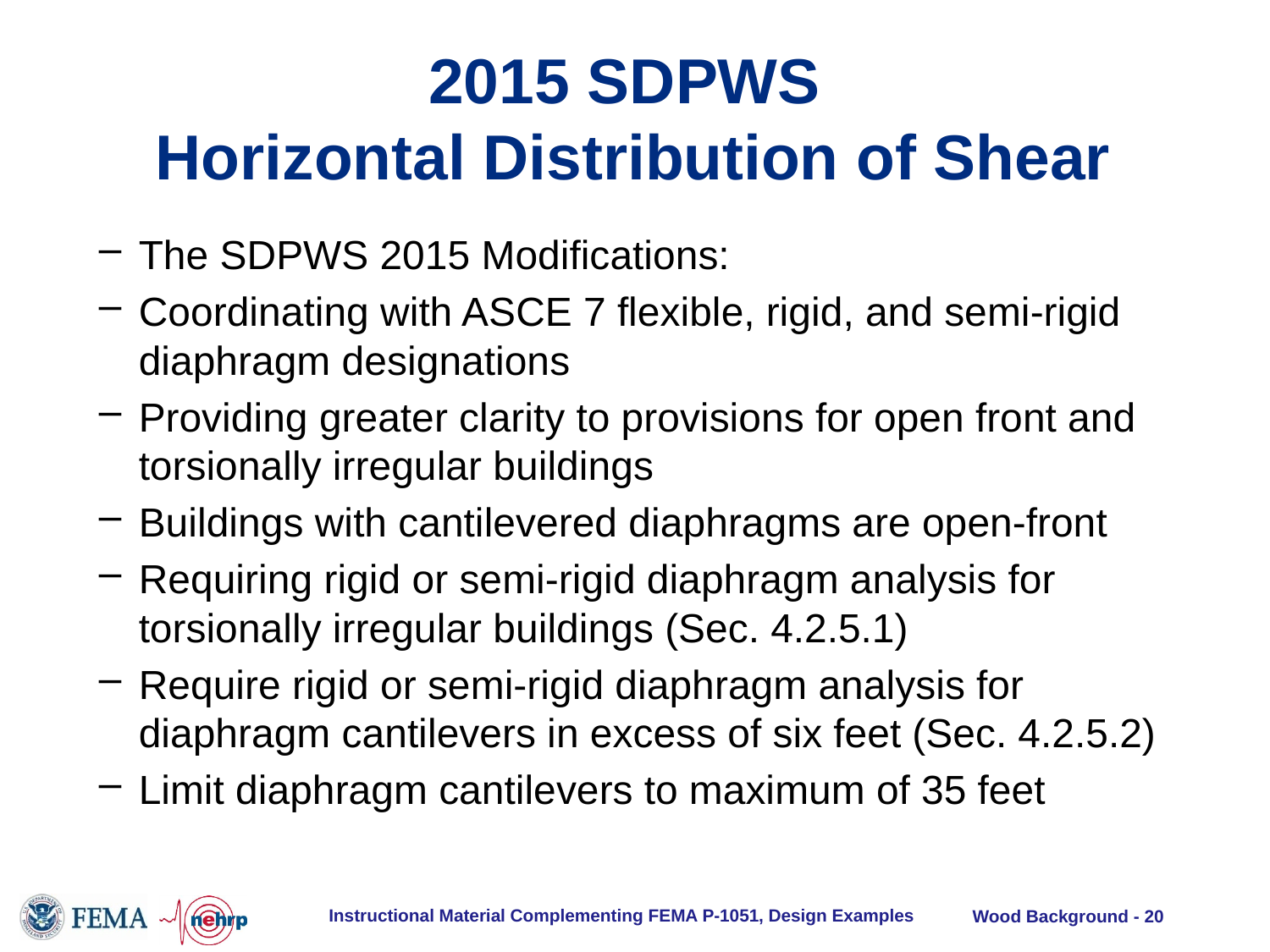

# 2015 SDPWS Horizontal Distribution of Shear
The SDPWS 2015 Modifications:
Coordinating with ASCE 7 flexible, rigid, and semi-rigid diaphragm designations
Providing greater clarity to provisions for open front and torsionally irregular buildings
Buildings with cantilevered diaphragms are open-front
Requiring rigid or semi-rigid diaphragm analysis for torsionally irregular buildings (Sec. 4.2.5.1)
Require rigid or semi-rigid diaphragm analysis for diaphragm cantilevers in excess of six feet (Sec. 4.2.5.2)
Limit diaphragm cantilevers to maximum of 35 feet